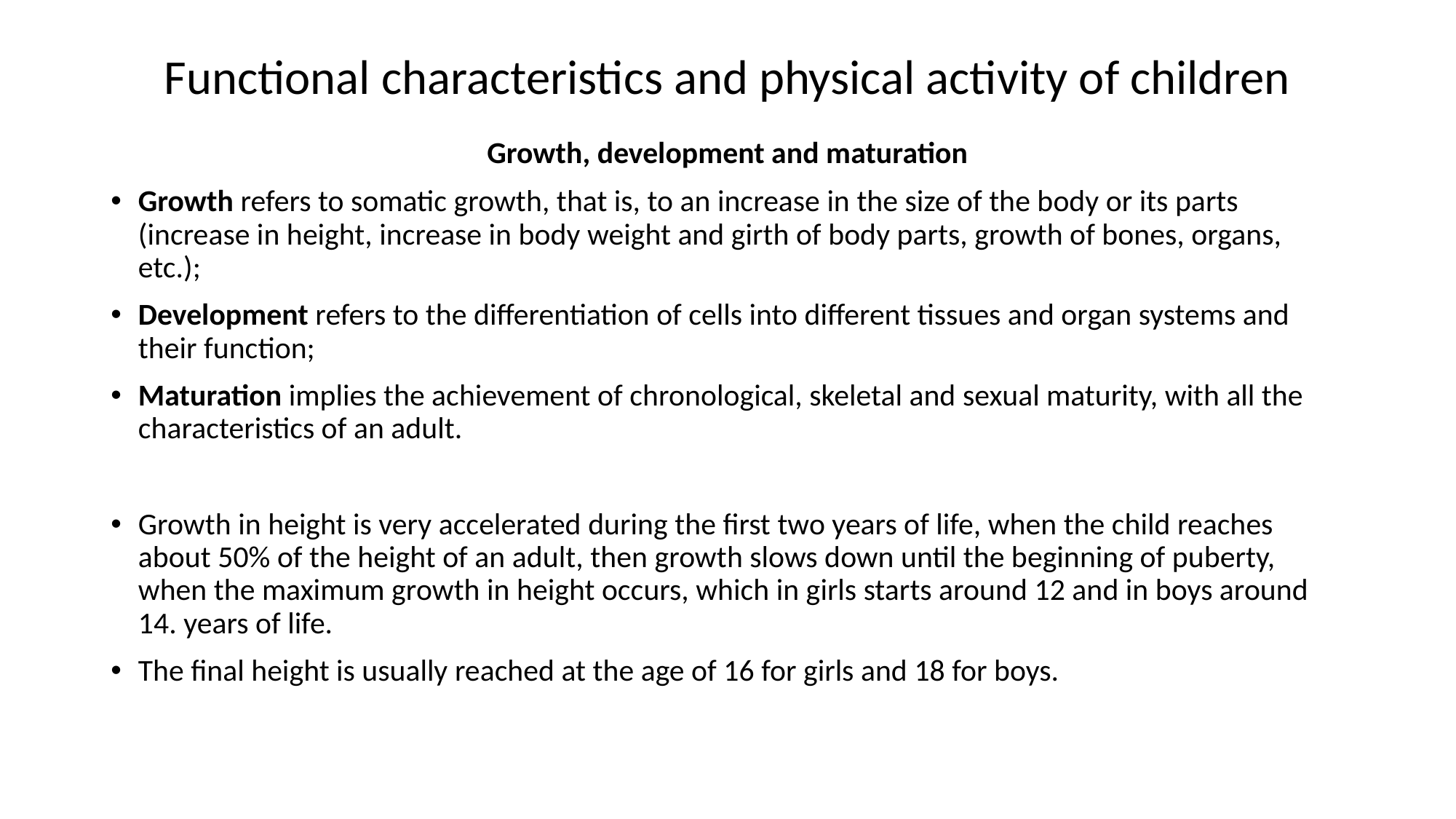

# Functional characteristics and physical activity of children
Growth, development and maturation
Growth refers to somatic growth, that is, to an increase in the size of the body or its parts (increase in height, increase in body weight and girth of body parts, growth of bones, organs, etc.);
Development refers to the differentiation of cells into different tissues and organ systems and their function;
Maturation implies the achievement of chronological, skeletal and sexual maturity, with all the characteristics of an adult.

Growth in height is very accelerated during the first two years of life, when the child reaches about 50% of the height of an adult, then growth slows down until the beginning of puberty, when the maximum growth in height occurs, which in girls starts around 12 and in boys around 14. years of life.
The final height is usually reached at the age of 16 for girls and 18 for boys.